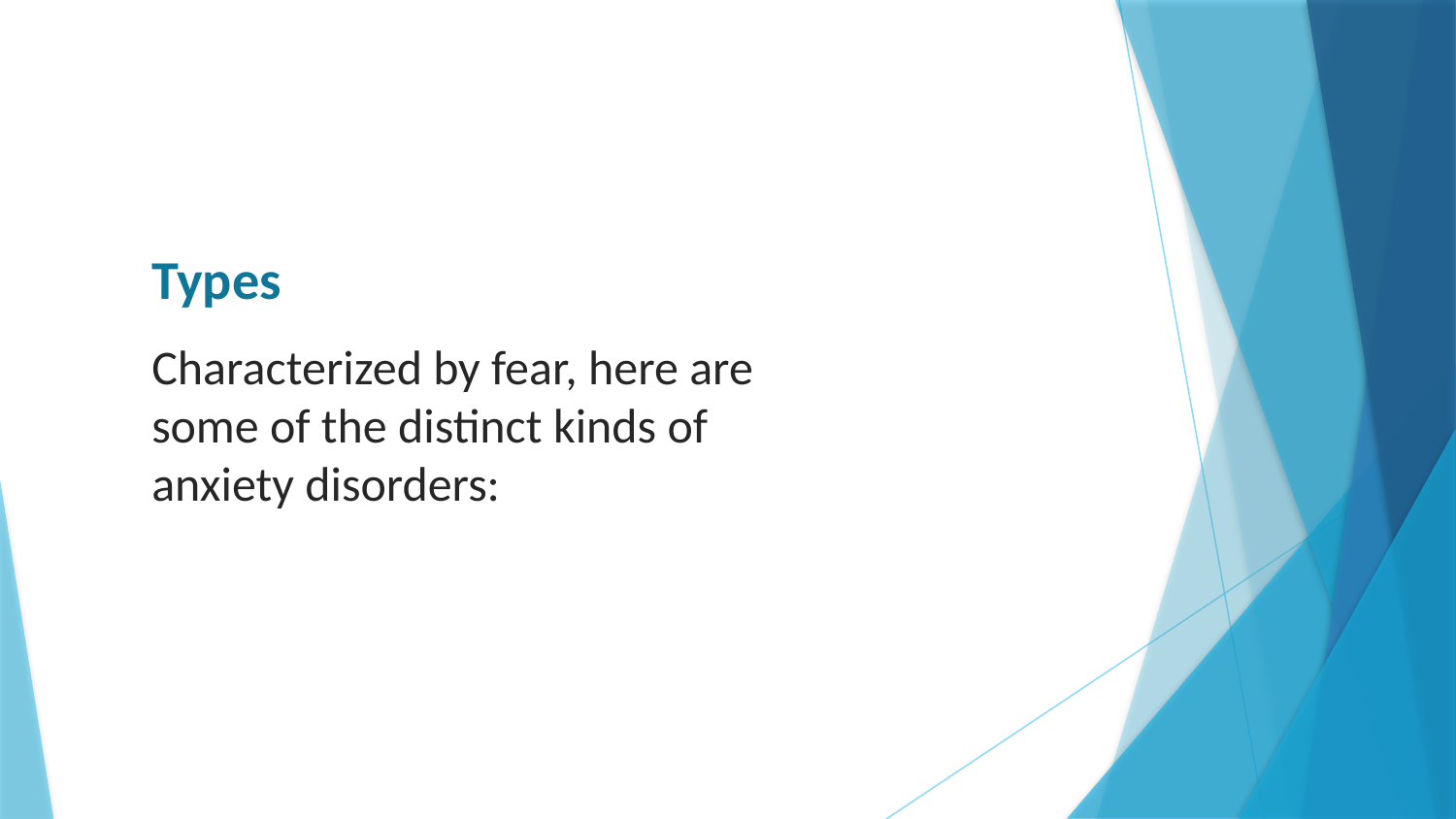

# Types
Characterized by fear, here are some of the distinct kinds of anxiety disorders: